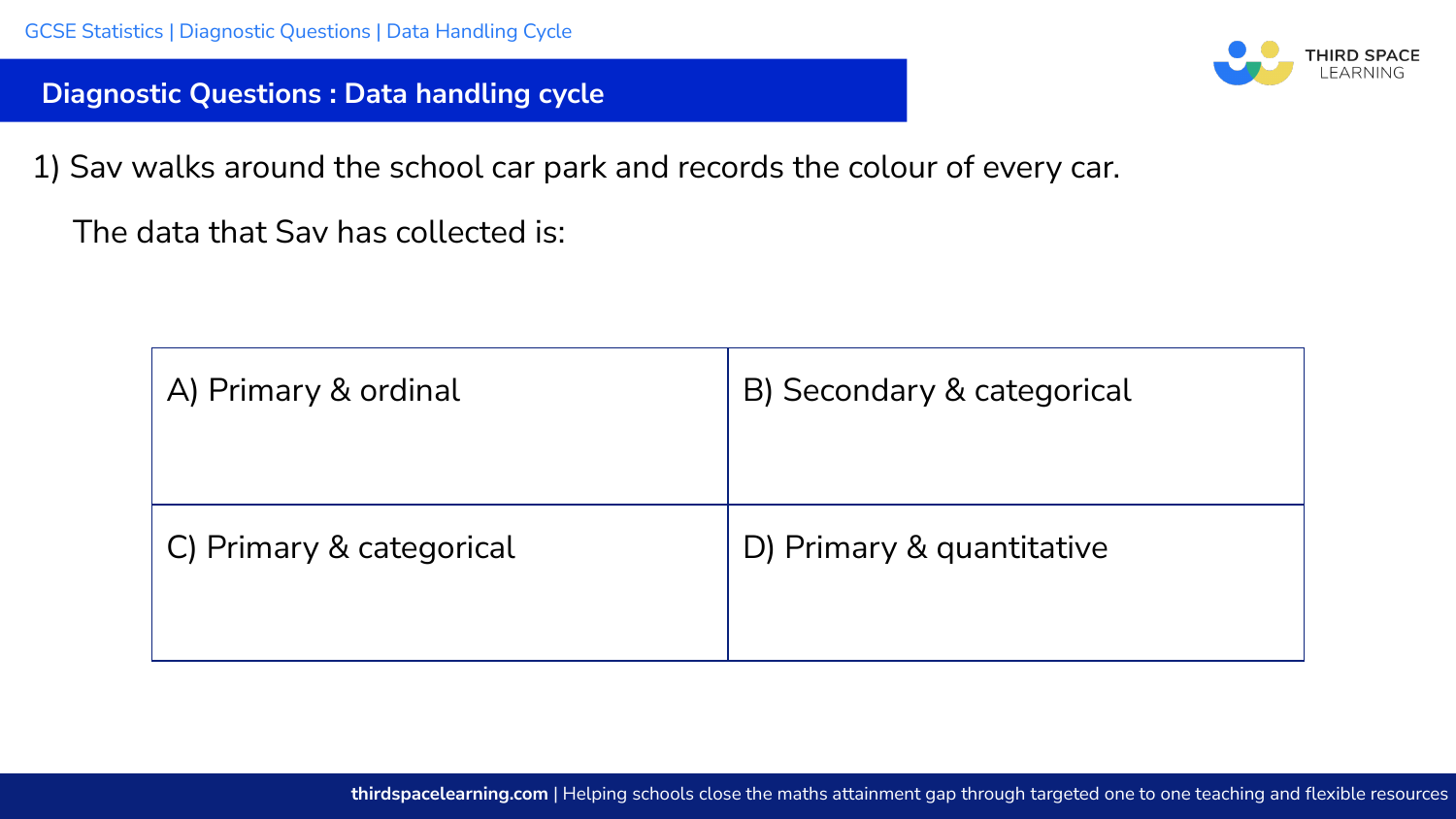

Diagnostic Questions : Data handling cycle
| 1) Sav walks around the school car park and records the colour of every car. The data that Sav has collected is: |
| --- |
| A) Primary & ordinal | B) Secondary & categorical |
| --- | --- |
| C) Primary & categorical | D) Primary & quantitative |